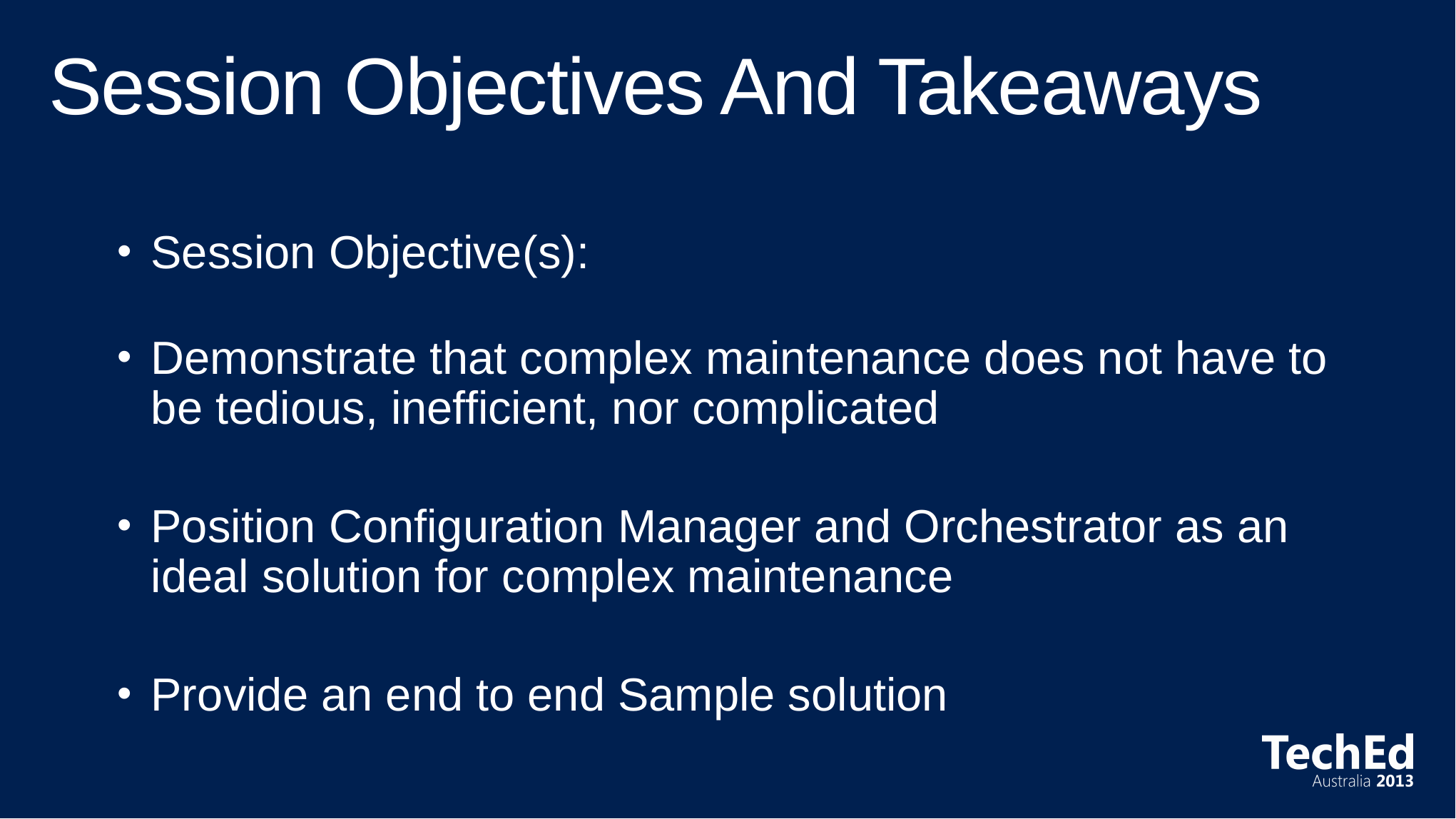

# Session Objectives And Takeaways
Session Objective(s):

Demonstrate that complex maintenance does not have to be tedious, inefficient, nor complicated

Position Configuration Manager and Orchestrator as an ideal solution for complex maintenance

Provide an end to end Sample solution